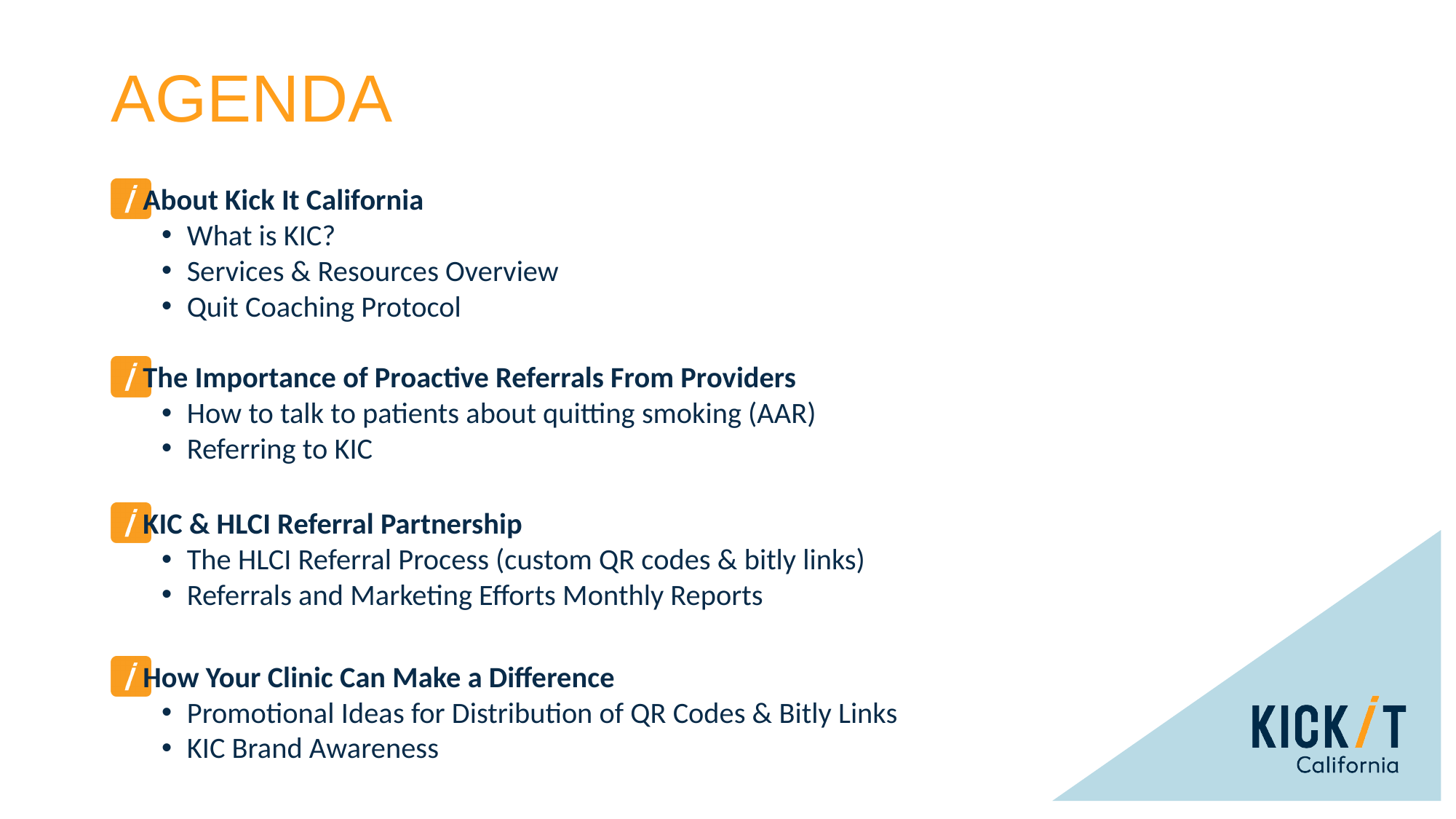

# AGENDA
 About Kick It California
What is KIC?
Services & Resources Overview
Quit Coaching Protocol
 The Importance of Proactive Referrals From Providers
How to talk to patients about quitting smoking (AAR)
Referring to KIC

 KIC & HLCI Referral Partnership
The HLCI Referral Process (custom QR codes & bitly links)
Referrals and Marketing Efforts Monthly Reports

 How Your Clinic Can Make a Difference
Promotional Ideas for Distribution of QR Codes & Bitly Links
KIC Brand Awareness